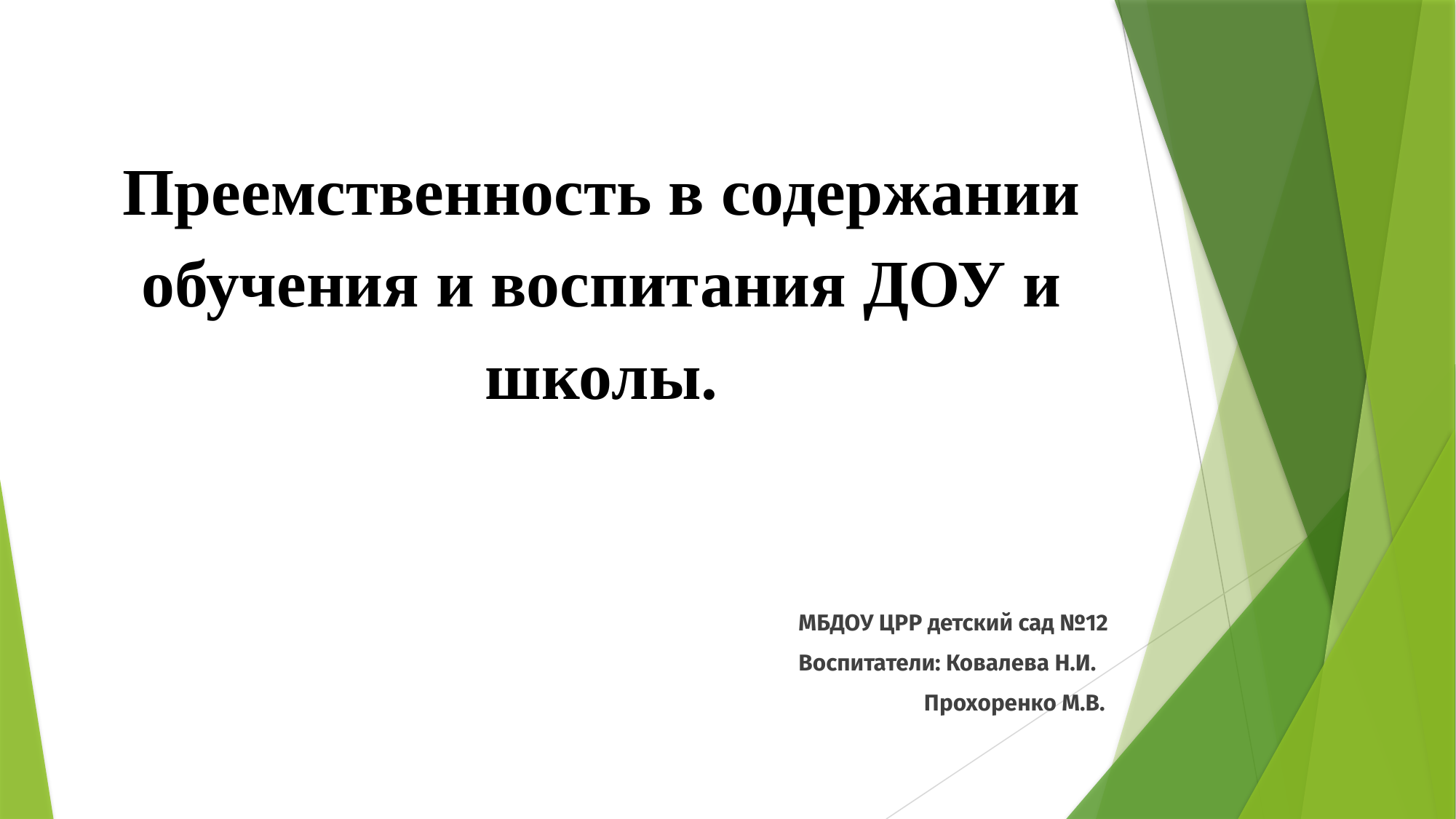

Преемственность в содержании обучения и воспитания ДОУ и школы.
#
МБДОУ ЦРР детский сад №12
Воспитатели: Ковалева Н.И.
                       Прохоренко М.В.